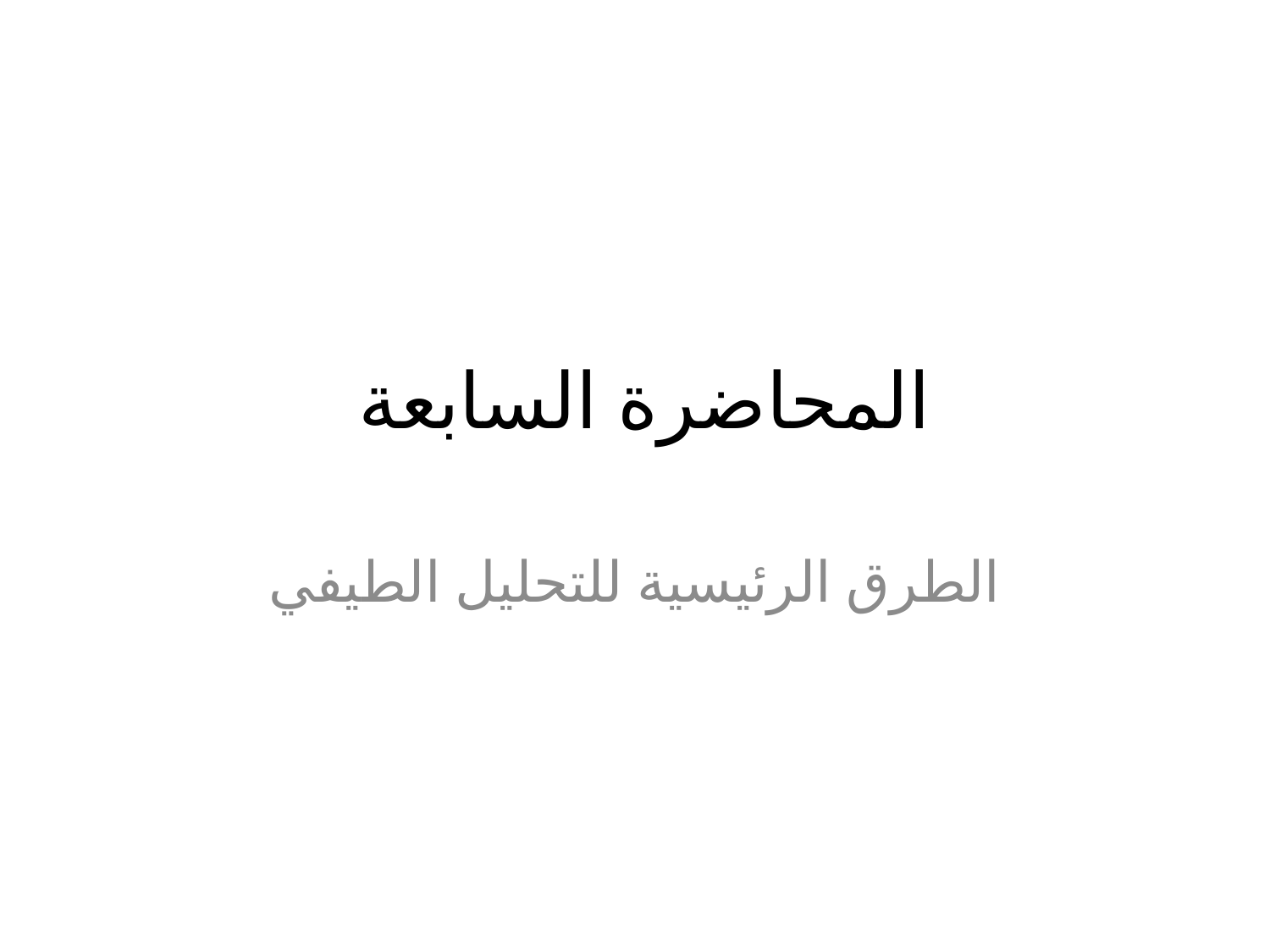

# المحاضرة السابعة
الطرق الرئيسية للتحليل الطيفي